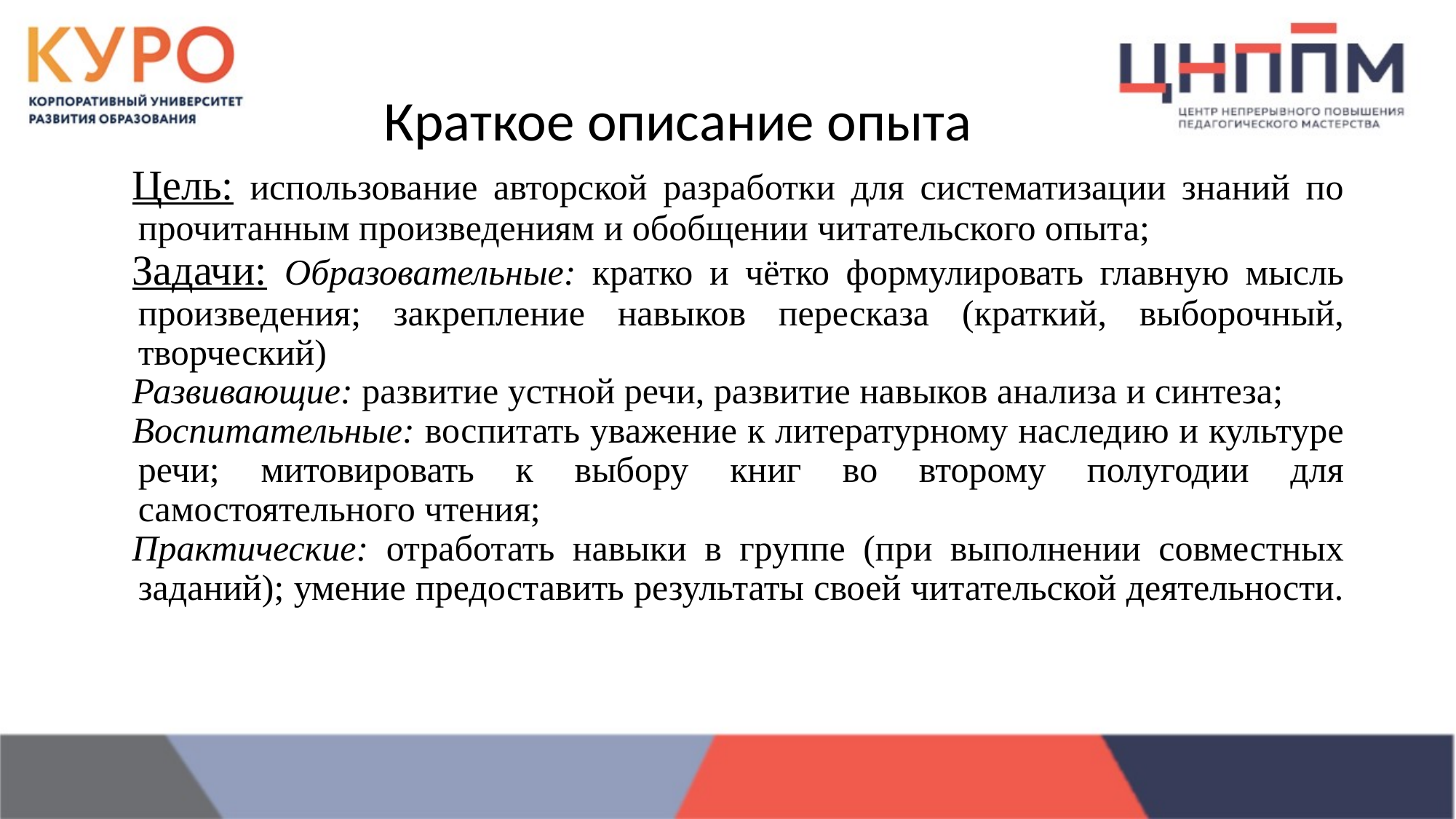

# Краткое описание опыта
Цель: использование авторской разработки для систематизации знаний по прочитанным произведениям и обобщении читательского опыта;
Задачи: Образовательные: кратко и чётко формулировать главную мысль произведения; закрепление навыков пересказа (краткий, выборочный, творческий)
Развивающие: развитие устной речи, развитие навыков анализа и синтеза;
Воспитательные: воспитать уважение к литературному наследию и культуре речи; митовировать к выбору книг во второму полугодии для самостоятельного чтения;
Практические: отработать навыки в группе (при выполнении совместных заданий); умение предоставить результаты своей читательской деятельности.